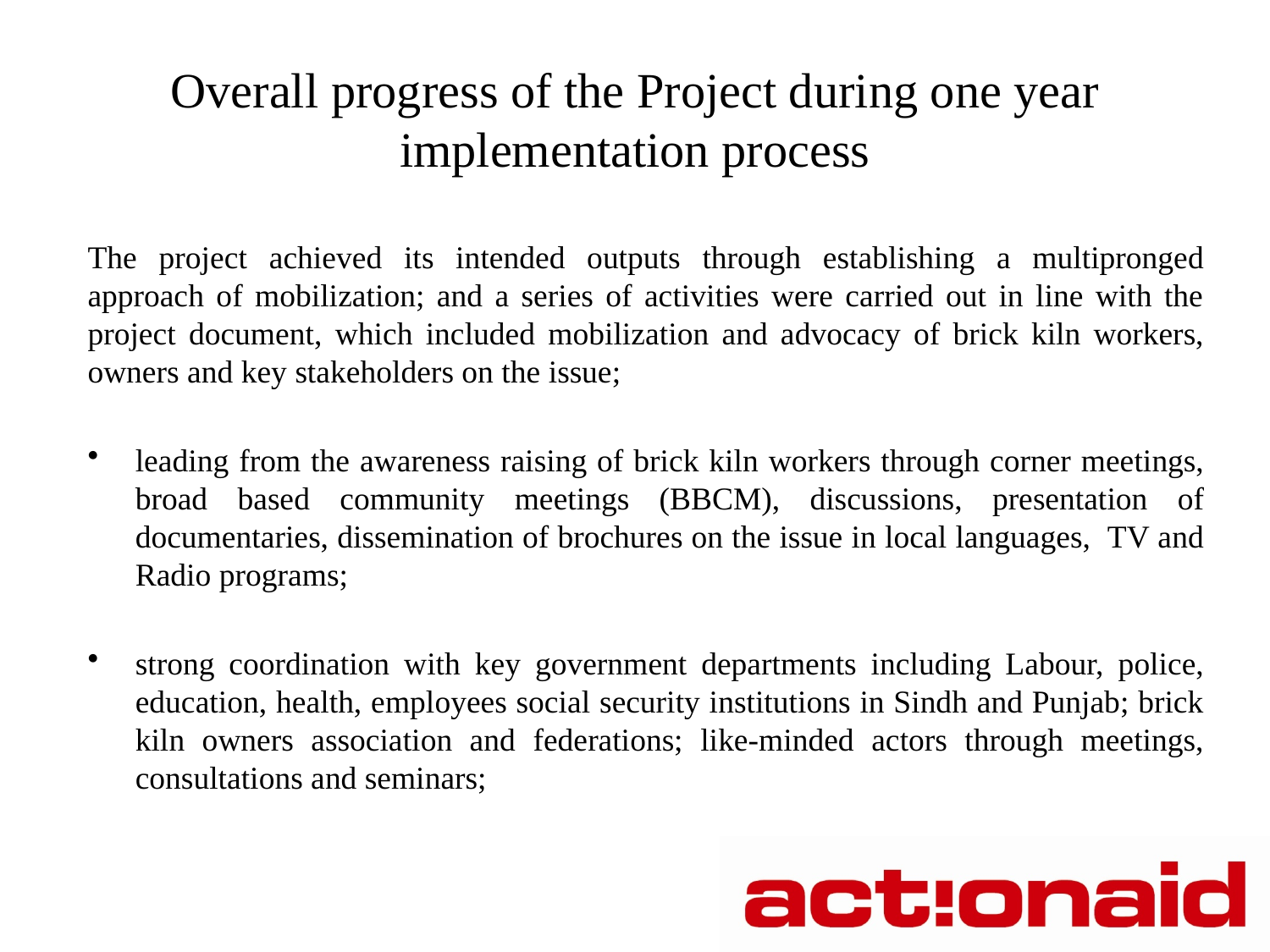

# Overall progress of the Project during one year implementation process

The project achieved its intended outputs through establishing a multipronged approach of mobilization; and a series of activities were carried out in line with the project document, which included mobilization and advocacy of brick kiln workers, owners and key stakeholders on the issue;

leading from the awareness raising of brick kiln workers through corner meetings, broad based community meetings (BBCM), discussions, presentation of documentaries, dissemination of brochures on the issue in local languages,  TV and Radio programs;

strong coordination with key government departments including Labour, police, education, health, employees social security institutions in Sindh and Punjab; brick kiln owners association and federations; like-minded actors through meetings, consultations and seminars;